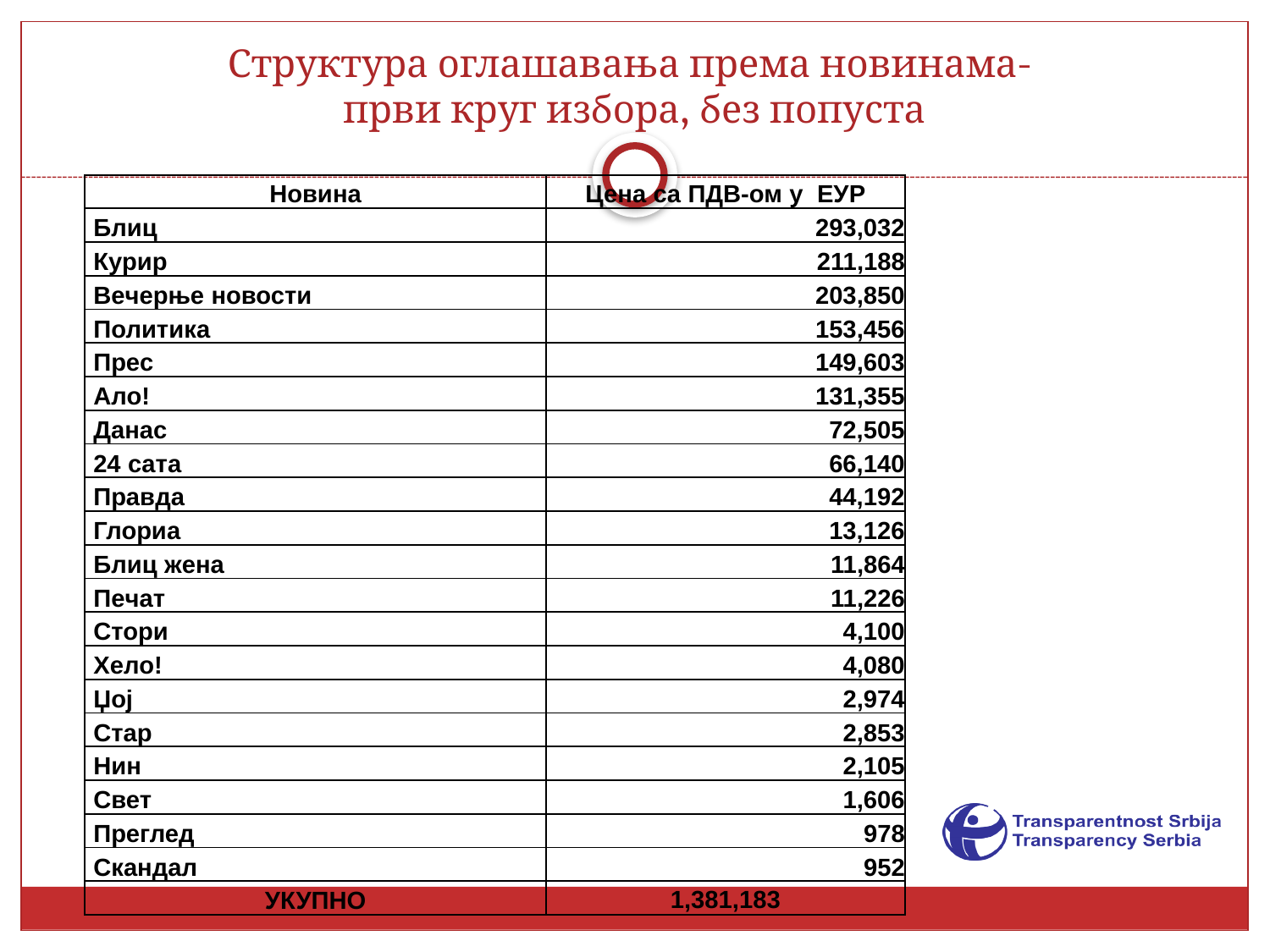

# Структура оглашавања према новинама- први круг избора, без попуста
| Новина | Цена са ПДВ-ом у ЕУР |
| --- | --- |
| Блиц | 293,032 |
| Курир | 211,188 |
| Вечерње новости | 203,850 |
| Политика | 153,456 |
| Прес | 149,603 |
| Ало! | 131,355 |
| Данас | 72,505 |
| 24 сата | 66,140 |
| Правда | 44,192 |
| Глориа | 13,126 |
| Блиц жена | 11,864 |
| Печат | 11,226 |
| Стори | 4,100 |
| Хело! | 4,080 |
| Џој | 2,974 |
| Стар | 2,853 |
| Нин | 2,105 |
| Свет | 1,606 |
| Преглед | 978 |
| Скандал | 952 |
| УКУПНО | 1,381,183 |